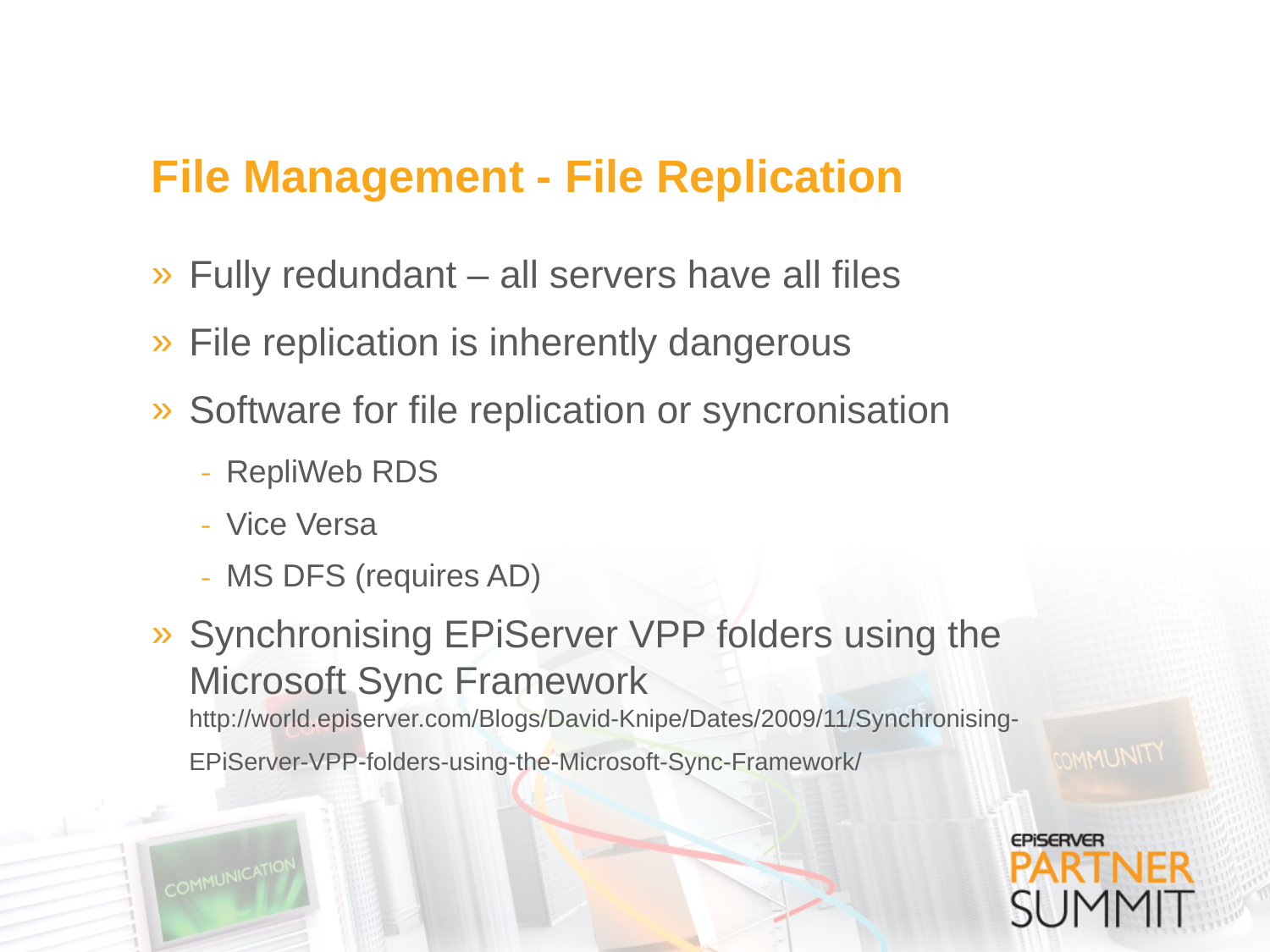

# File Management - File Replication
Fully redundant – all servers have all files
File replication is inherently dangerous
Software for file replication or syncronisation
RepliWeb RDS
Vice Versa
MS DFS (requires AD)
Synchronising EPiServer VPP folders using the Microsoft Sync Framework
http://world.episerver.com/Blogs/David-Knipe/Dates/2009/11/Synchronising-EPiServer-VPP-folders-using-the-Microsoft-Sync-Framework/